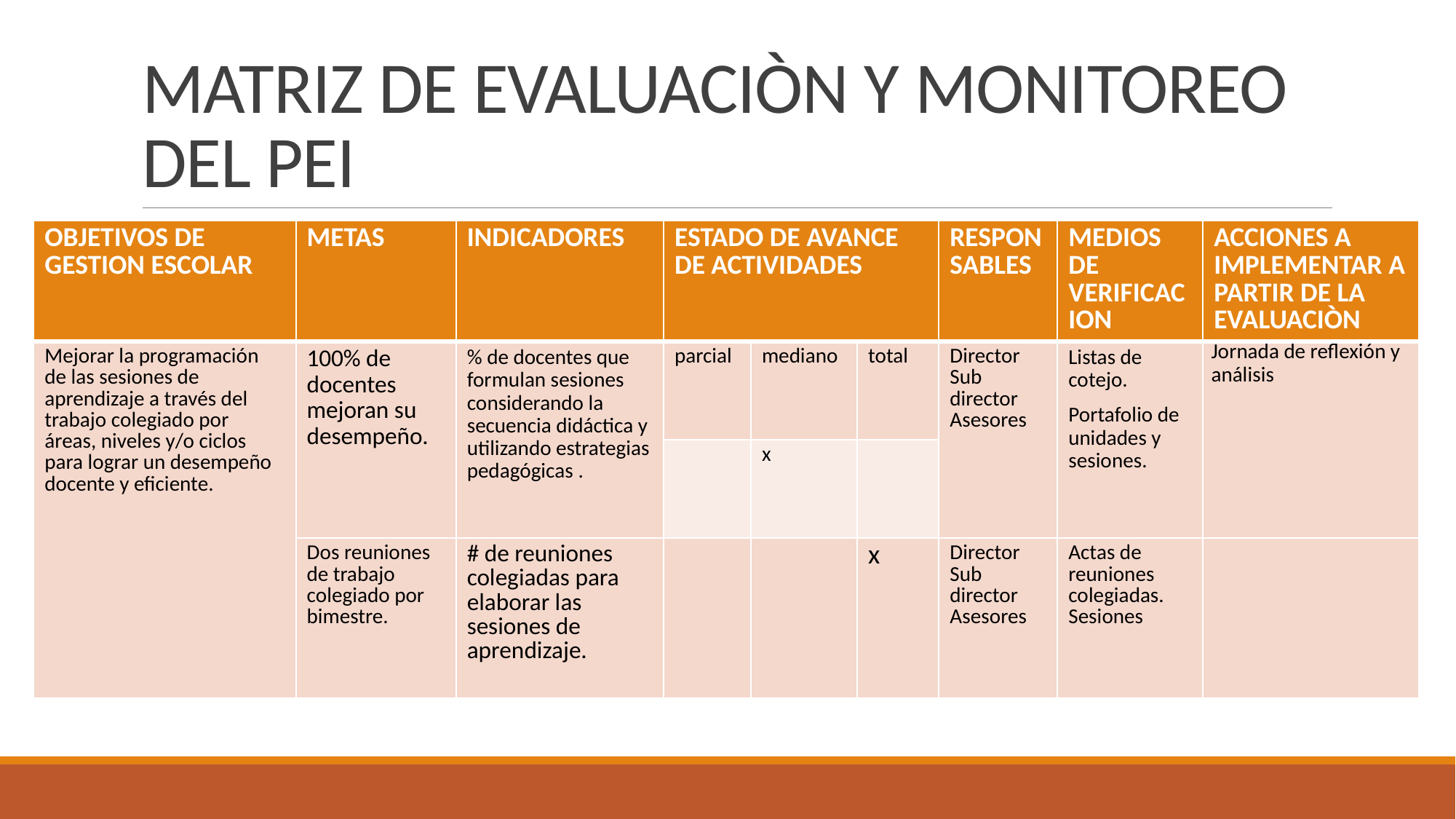

# MATRIZ DE EVALUACIÒN Y MONITOREO DEL PEI
| OBJETIVOS DE GESTION ESCOLAR | METAS | INDICADORES | ESTADO DE AVANCE DE ACTIVIDADES |  |  | RESPONSABLES | MEDIOS DE VERIFICACION | ACCIONES A IMPLEMENTAR A PARTIR DE LA EVALUACIÒN |
| --- | --- | --- | --- | --- | --- | --- | --- | --- |
| Mejorar la programación de las sesiones de aprendizaje a través del trabajo colegiado por áreas, niveles y/o ciclos para lograr un desempeño docente y eficiente. | 100% de docentes mejoran su desempeño. | % de docentes que formulan sesiones considerando la secuencia didáctica y utilizando estrategias pedagógicas . | parcial | mediano | total | Director Sub director Asesores | Listas de cotejo. Portafolio de unidades y sesiones. | Jornada de reflexión y análisis |
|  |  |  |  | x |  |  |  |  |
|  | Dos reuniones de trabajo colegiado por bimestre. | # de reuniones colegiadas para elaborar las sesiones de aprendizaje. |  |  | x | Director Sub director Asesores | Actas de reuniones colegiadas. Sesiones |  |